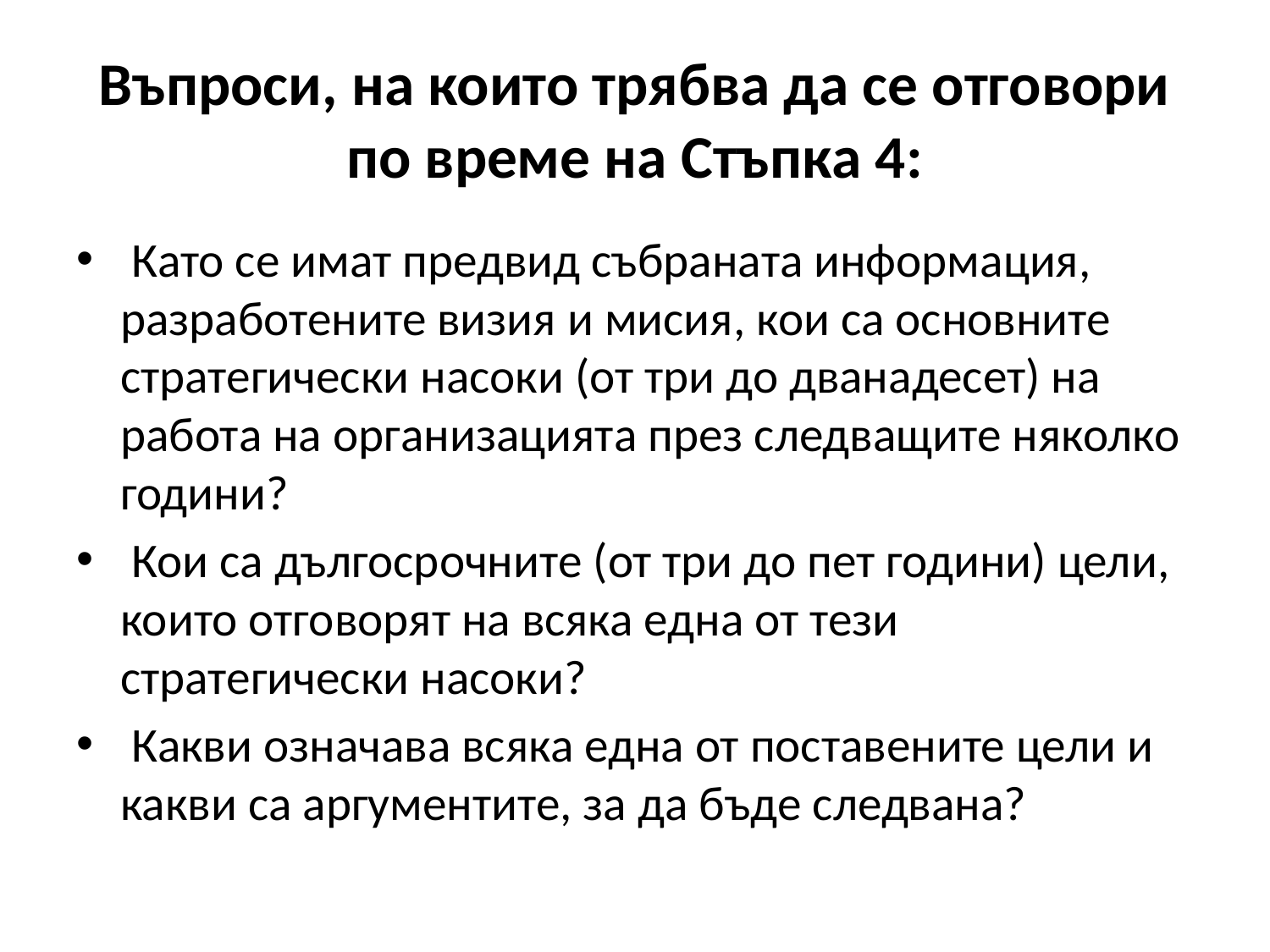

# Въпроси, на които трябва да се отговори по време на Стъпка 4:
 Като се имат предвид събраната информация, разработените визия и мисия, кои са основните стратегически насоки (от три до дванадесет) на работа на организацията през следващите няколко години?
 Кои са дългосрочните (от три до пет години) цели, които отговорят на всяка една от тези стратегически насоки?
 Какви означава всяка една от поставените цели и какви са аргументите, за да бъде следвана?